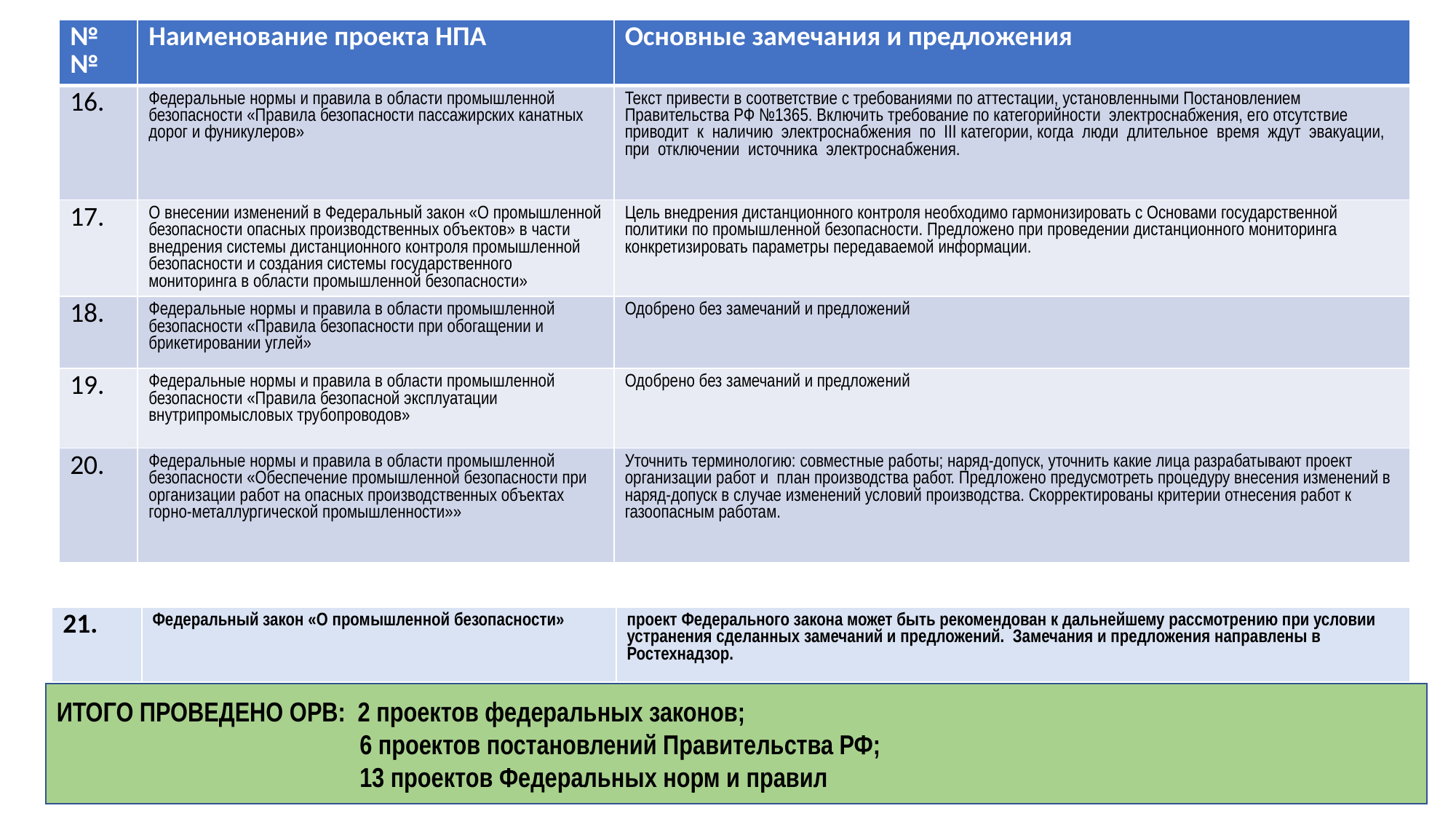

| №№ | Наименование проекта НПА | Основные замечания и предложения |
| --- | --- | --- |
| 16. | Федеральные нормы и правила в области промышленной безопасности «Правила безопасности пассажирских канатных дорог и фуникулеров» | Текст привести в соответствие с требованиями по аттестации, установленными Постановлением Правительства РФ №1365. Включить требование по категорийности электроснабжения, его отсутствие приводит к наличию электроснабжения по III категории, когда люди длительное время ждут эвакуации, при отключении источника электроснабжения. |
| 17. | О внесении изменений в Федеральный закон «О промышленной безопасности опасных производственных объектов» в части внедрения системы дистанционного контроля промышленной безопасности и создания системы государственного мониторинга в области промышленной безопасности» | Цель внедрения дистанционного контроля необходимо гармонизировать с Основами государственной политики по промышленной безопасности. Предложено при проведении дистанционного мониторинга конкретизировать параметры передаваемой информации. |
| 18. | Федеральные нормы и правила в области промышленной безопасности «Правила безопасности при обогащении и брикетировании углей» | Одобрено без замечаний и предложений |
| 19. | Федеральные нормы и правила в области промышленной безопасности «Правила безопасной эксплуатации внутрипромысловых трубопроводов» | Одобрено без замечаний и предложений |
| 20. | Федеральные нормы и правила в области промышленной безопасности «Обеспечение промышленной безопасности при организации работ на опасных производственных объектах горно-металлургической промышленности»» | Уточнить терминологию: совместные работы; наряд-допуск, уточнить какие лица разрабатывают проект организации работ и план производства работ. Предложено предусмотреть процедуру внесения изменений в наряд-допуск в случае изменений условий производства. Скорректированы критерии отнесения работ к газоопасным работам. |
| 21. | Федеральный закон «О промышленной безопасности» | проект Федерального закона может быть рекомендован к дальнейшему рассмотрению при условии устранения сделанных замечаний и предложений. Замечания и предложения направлены в Ростехнадзор. |
| --- | --- | --- |
ИТОГО ПРОВЕДЕНО ОРВ:  2 проектов федеральных законов;
                                                 6 проектов постановлений Правительства РФ;
                                                 13 проектов Федеральных норм и правил